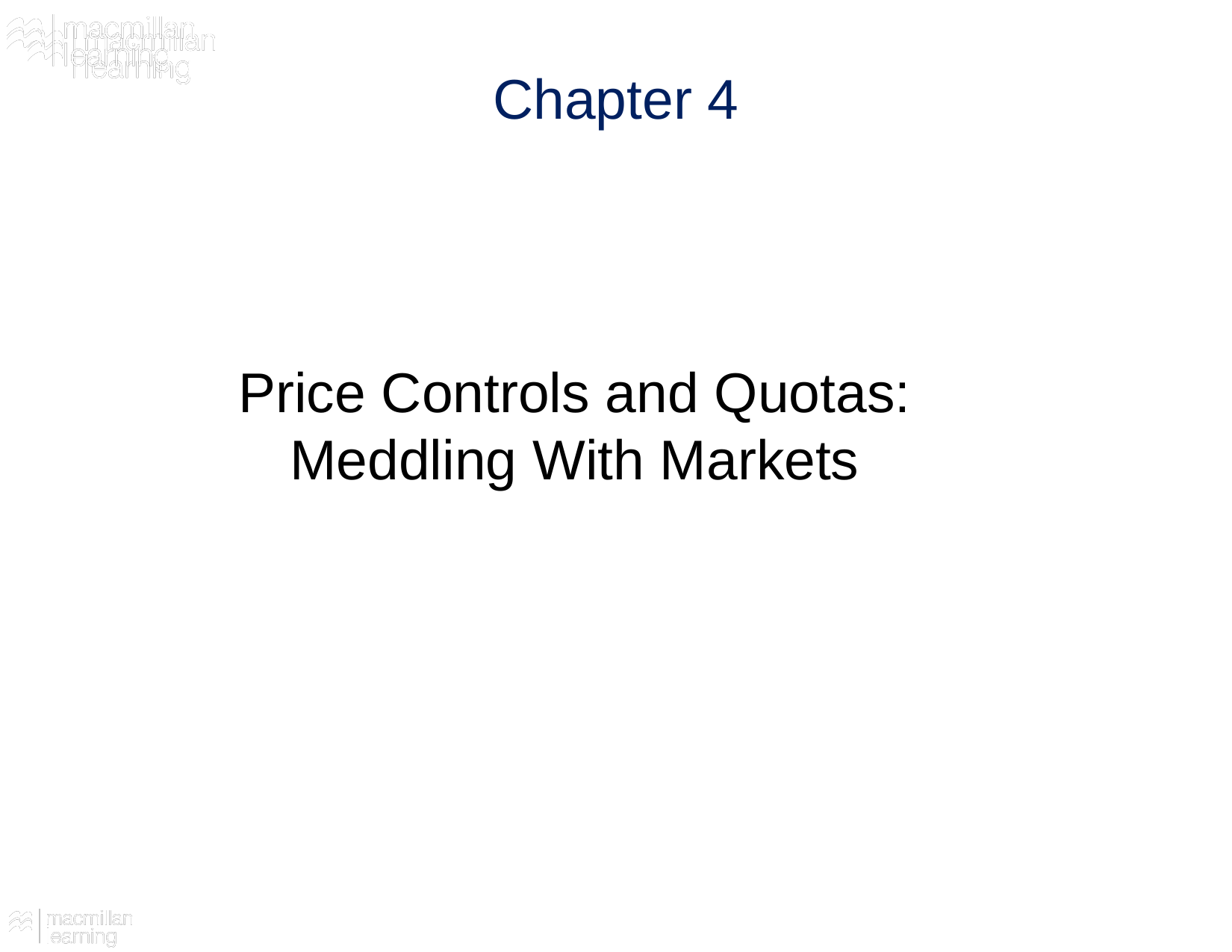

# Chapter 4
Price Controls and Quotas: Meddling With Markets